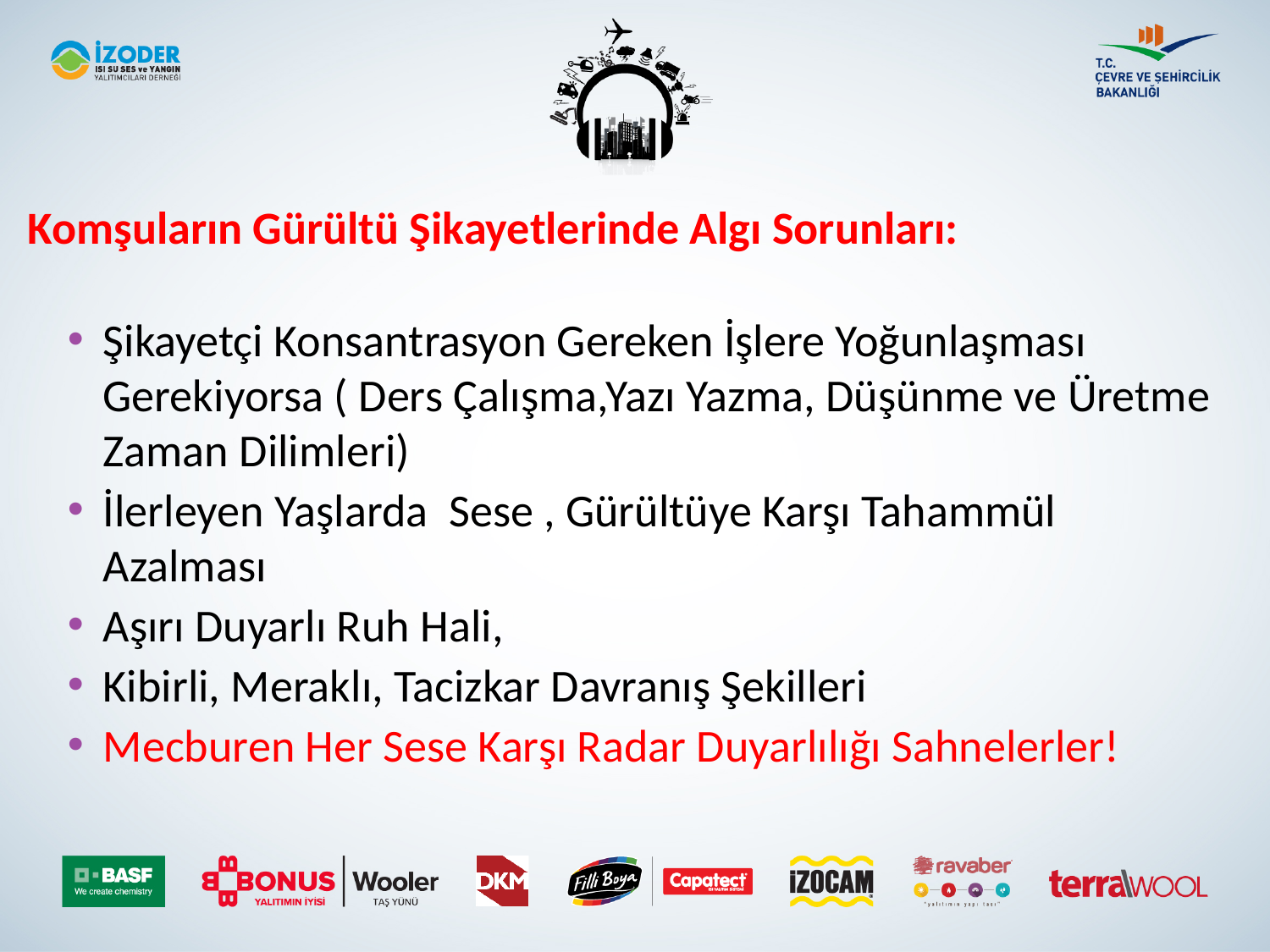

Komşuların Gürültü Şikayetlerinde Algı Sorunları:
Şikayetçi Konsantrasyon Gereken İşlere Yoğunlaşması Gerekiyorsa ( Ders Çalışma,Yazı Yazma, Düşünme ve Üretme Zaman Dilimleri)
İlerleyen Yaşlarda  Sese , Gürültüye Karşı Tahammül Azalması
Aşırı Duyarlı Ruh Hali,
Kibirli, Meraklı, Tacizkar Davranış Şekilleri
Mecburen Her Sese Karşı Radar Duyarlılığı Sahnelerler!